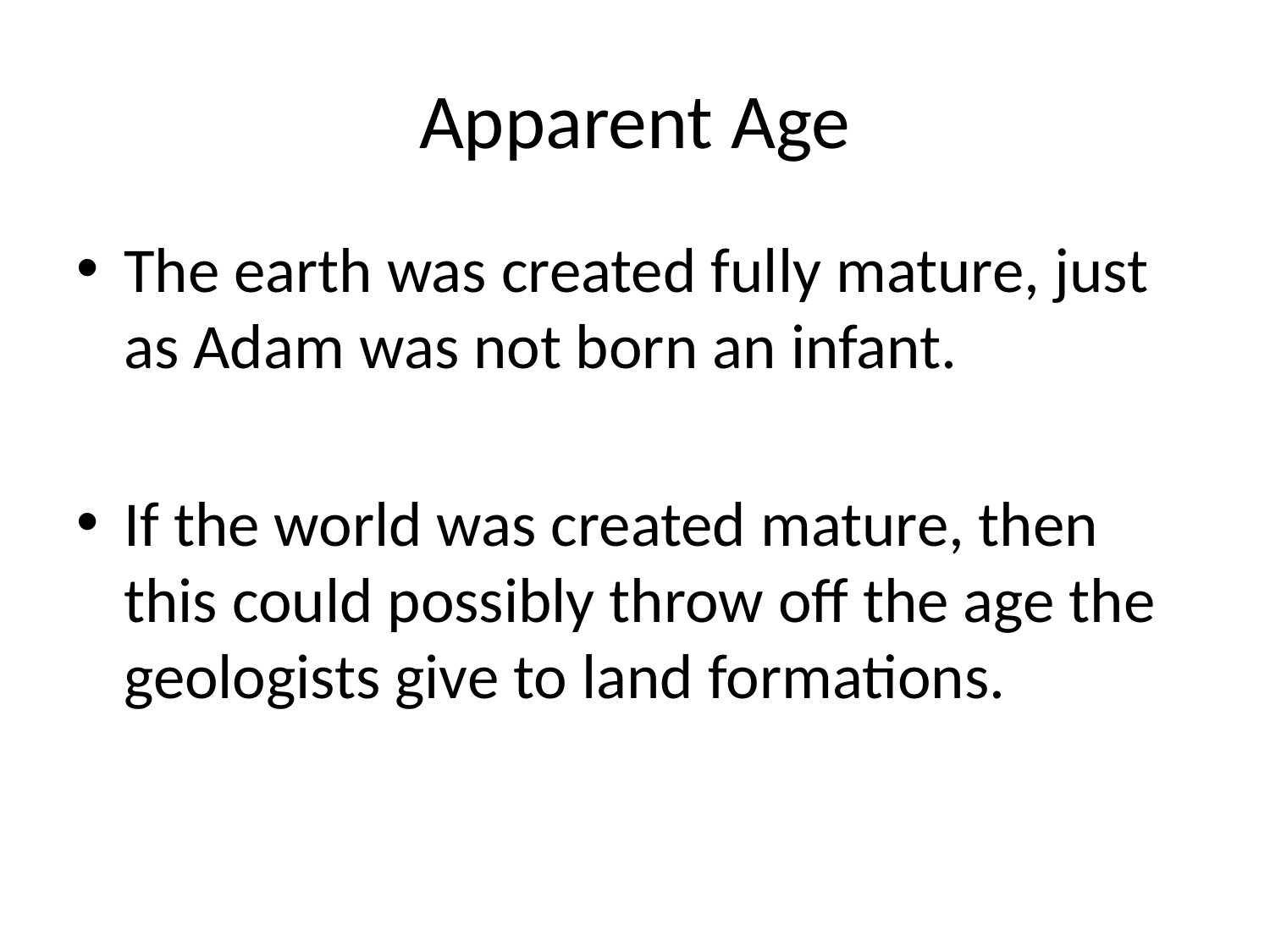

# Apparent Age
The earth was created fully mature, just as Adam was not born an infant.

If the world was created mature, then this could possibly throw off the age the geologists give to land formations.